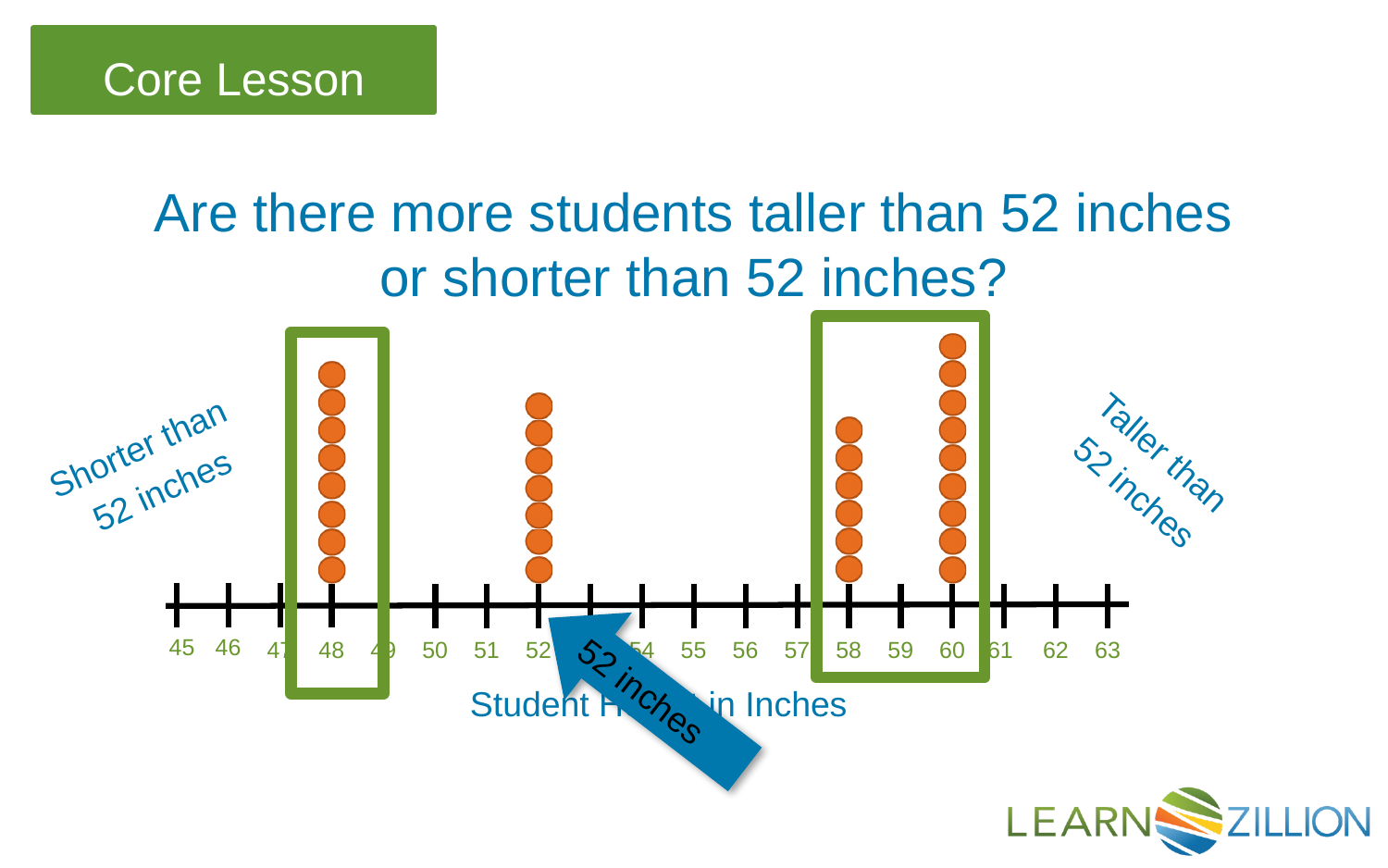

Are there more students taller than 52 inches or shorter than 52 inches?

Shorter than
52 inches

Taller than
52 inches

46
45
52
47
48
49
50
51
53
54
55
56
57
58
59
60
61
62
63
52 inches
Student Height in Inches